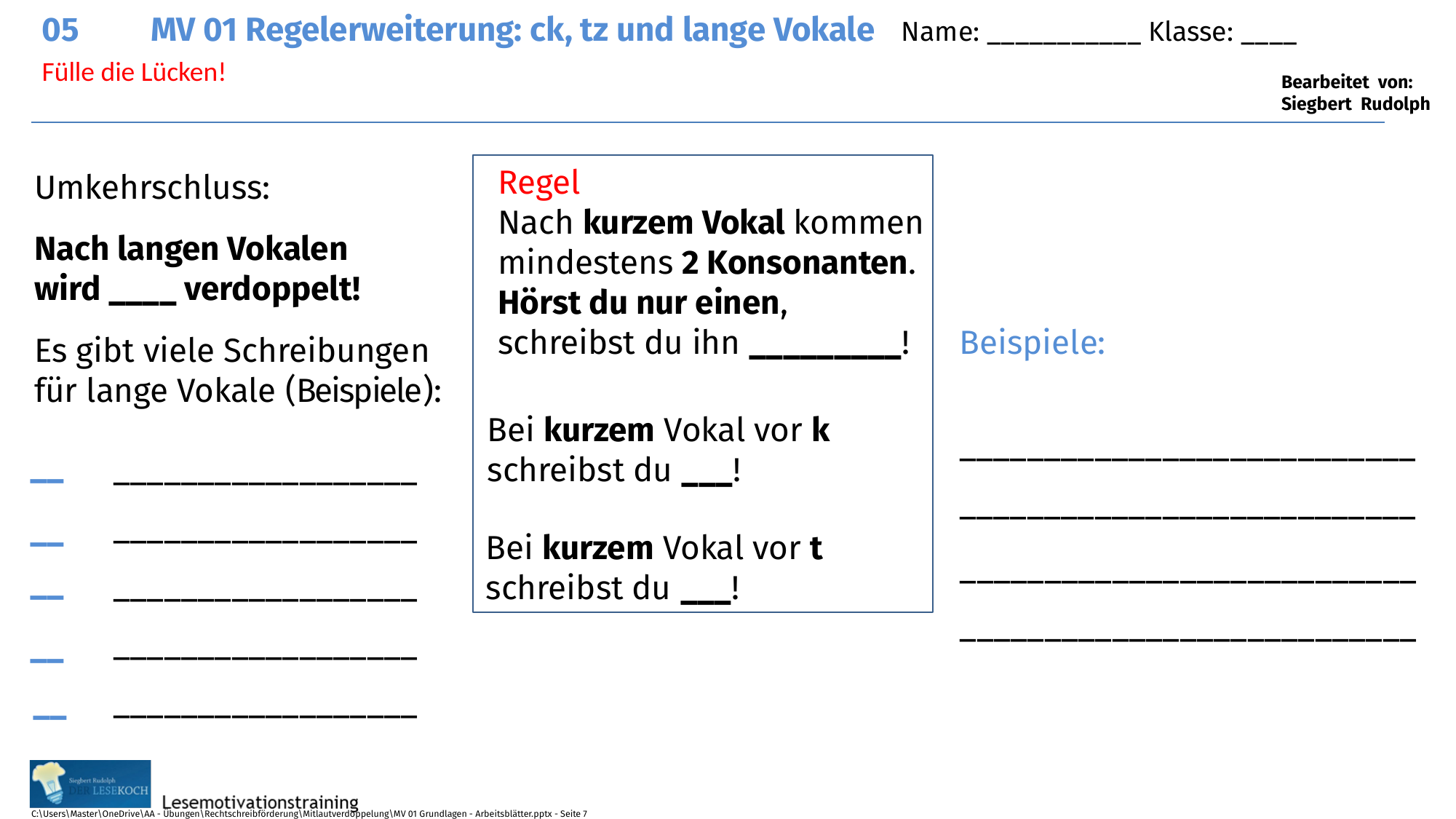

05	MV 01 Regelerweiterung: ck, tz und lange Vokale   Name: ___________ Klasse: ____
6
Fülle die Lücken!

Regel
Nach kurzem Vokal kommen
mindestens 2 Konsonanten.
Hörst du nur einen,
schreibst du ihn _________!

Umkehrschluss:
Nach langen Vokalen
wird ____ verdoppelt!
?????
Beispiele:
Es gibt viele Schreibungen für lange Vokale (Beispiele):
Bei kurzem Vokal vor k
schreibst du ___!
___________________________
___________________________
???
__
__________________
__________________
__________________
__________________
__________________
???
__
Bei kurzem Vokal vor t
schreibst du ___!
___________________________
___________________________
???
__
???
__
__

C:\Users\Master\OneDrive\AA - Übungen\Rechtschreibförderung\Mitlautverdoppelung\MV 01 Grundlagen - Arbeitsblätter.pptx - Seite 7